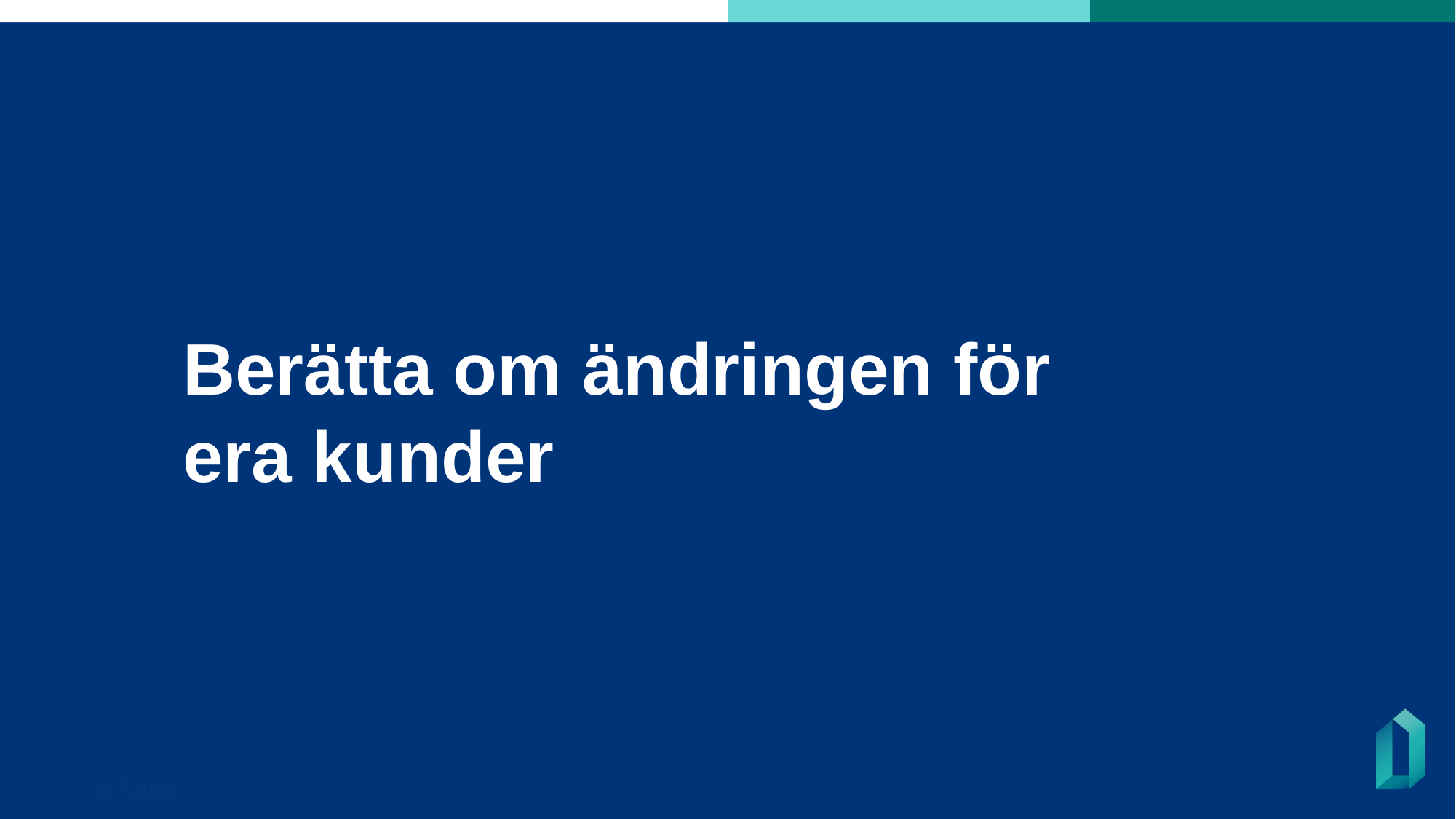

# Berätta om ändringen för era kunder

18.7.2025